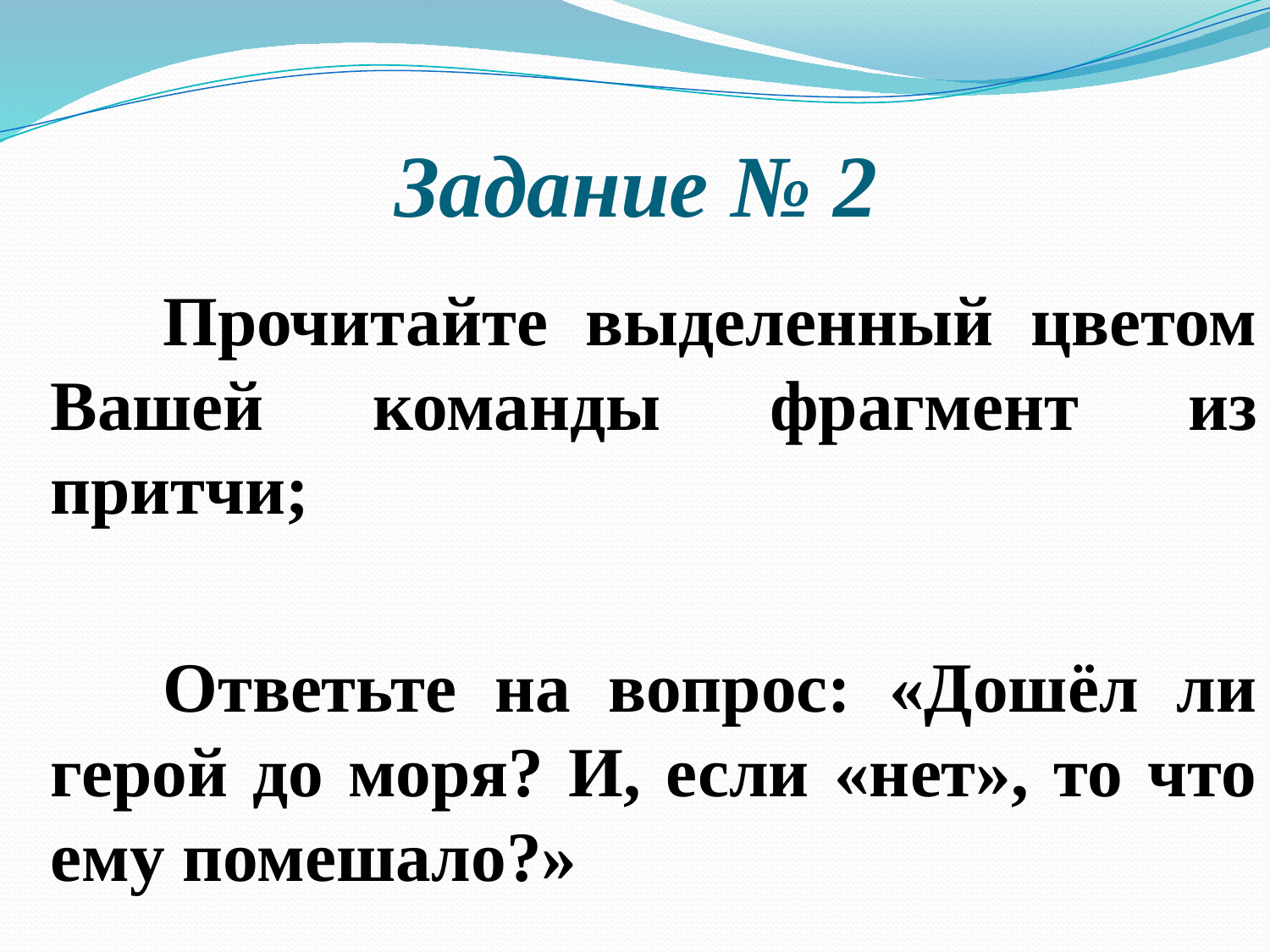

# Задание № 2
Прочитайте выделенный цветом Вашей команды фрагмент из притчи;

Ответьте на вопрос: «Дошёл ли герой до моря? И, если «нет», то что ему помешало?»